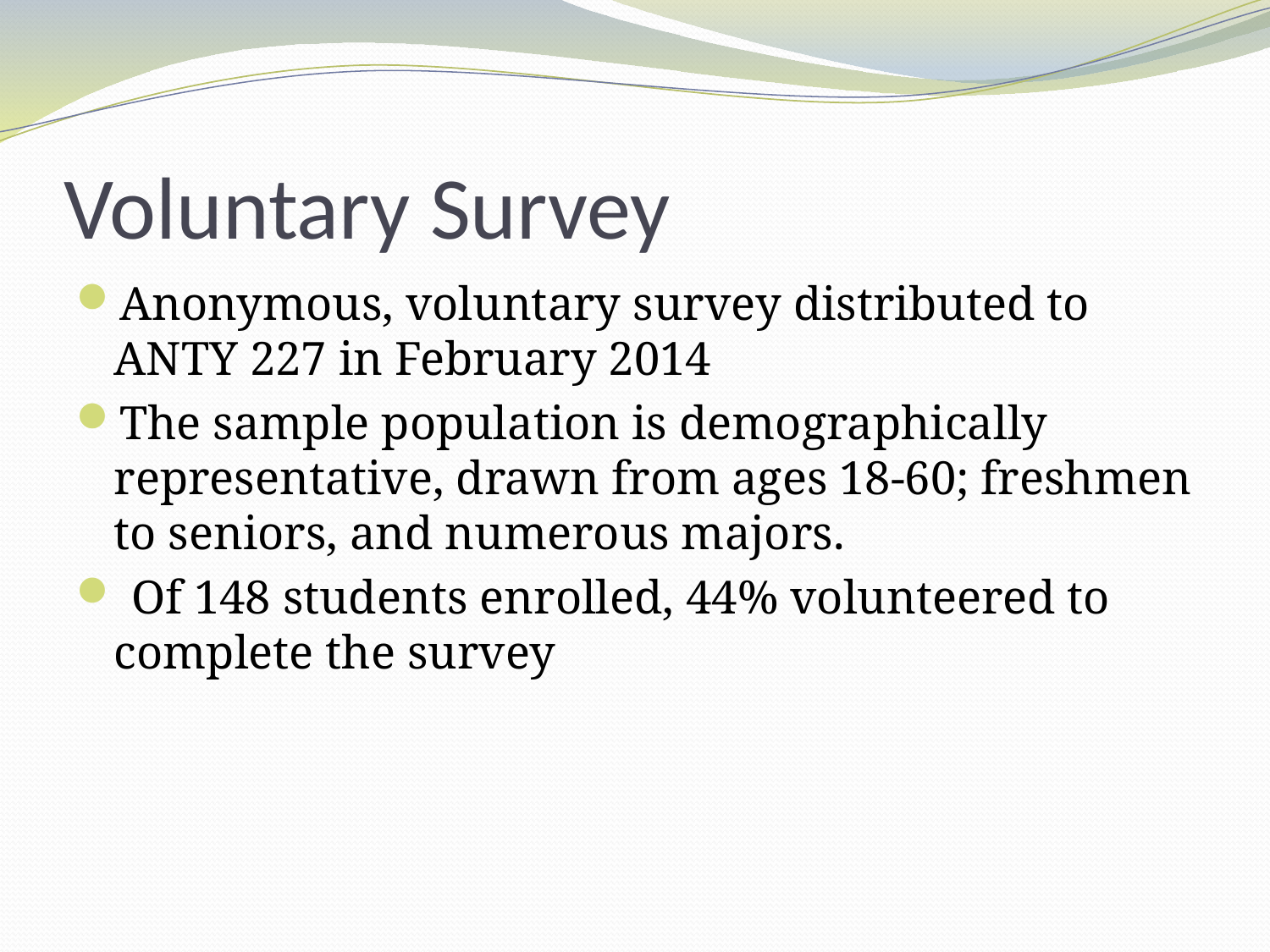

# Voluntary Survey
Anonymous, voluntary survey distributed to ANTY 227 in February 2014
The sample population is demographically representative, drawn from ages 18-60; freshmen to seniors, and numerous majors.
 Of 148 students enrolled, 44% volunteered to complete the survey